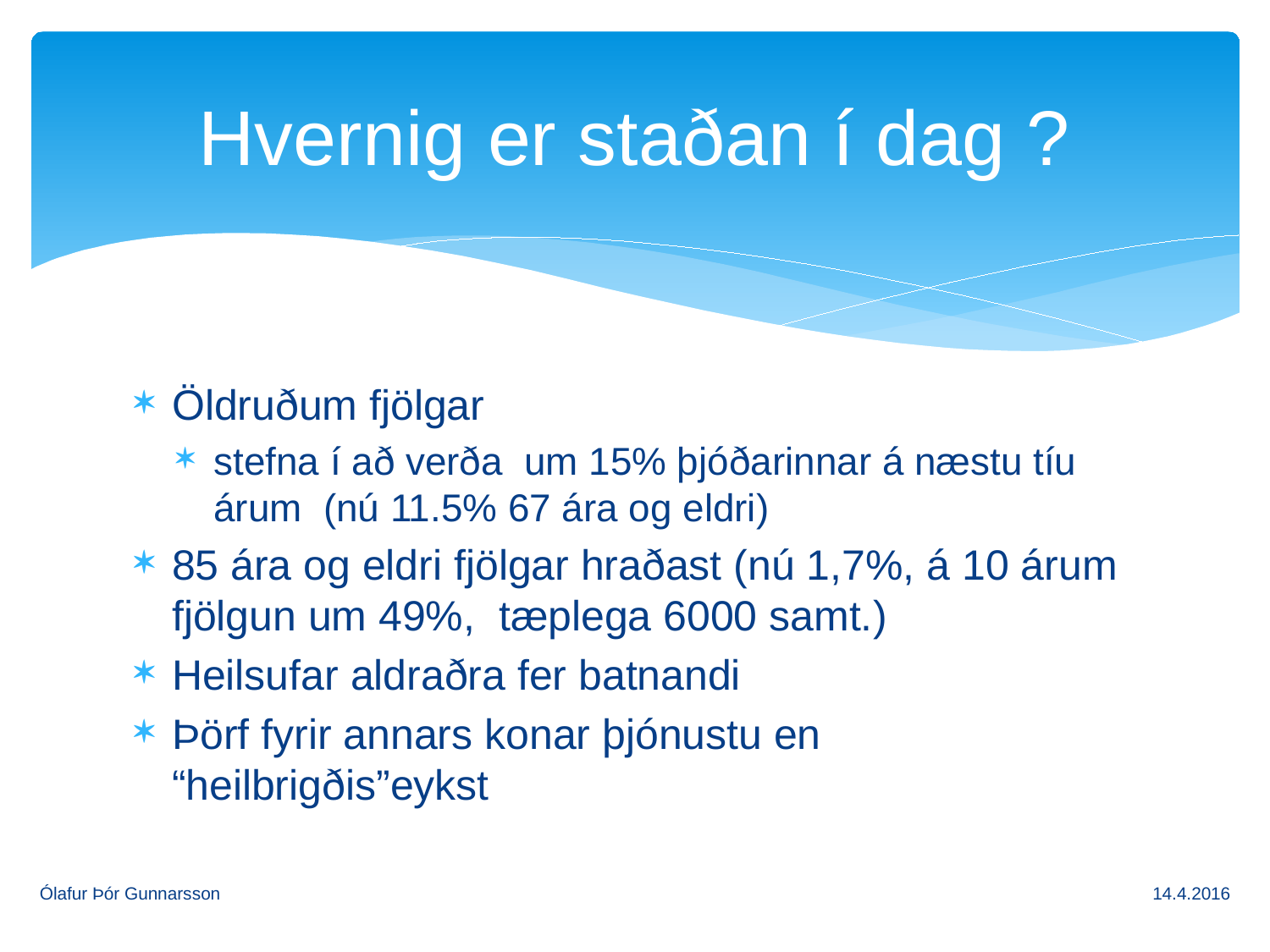

# Hvernig er staðan í dag ?
Öldruðum fjölgar
stefna í að verða  um 15% þjóðarinnar á næstu tíu árum  (nú 11.5% 67 ára og eldri)
85 ára og eldri fjölgar hraðast (nú 1,7%, á 10 árum fjölgun um 49%,  tæplega 6000 samt.)
Heilsufar aldraðra fer batnandi
Þörf fyrir annars konar þjónustu en “heilbrigðis”eykst
Ólafur Þór Gunnarsson
14.4.2016